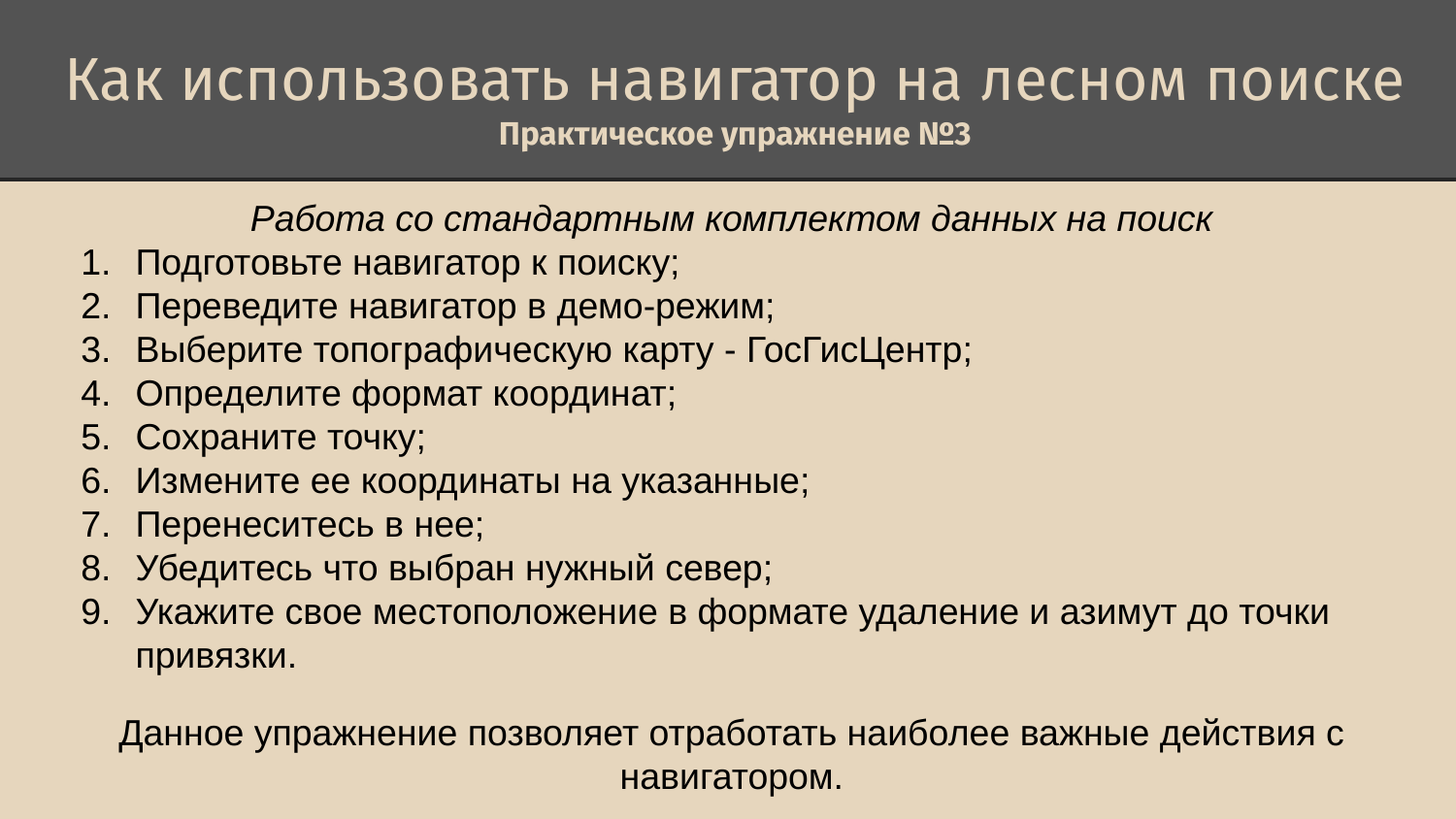

# Как использовать навигатор на лесном поиске
Практическое упражнение №3
Работа со стандартным комплектом данных на поиск
Подготовьте навигатор к поиску;
Переведите навигатор в демо-режим;
Выберите топографическую карту - ГосГисЦентр;
Определите формат координат;
Сохраните точку;
Измените ее координаты на указанные;
Перенеситесь в нее;
Убедитесь что выбран нужный север;
Укажите свое местоположение в формате удаление и азимут до точки привязки.

Данное упражнение позволяет отработать наиболее важные действия с навигатором.